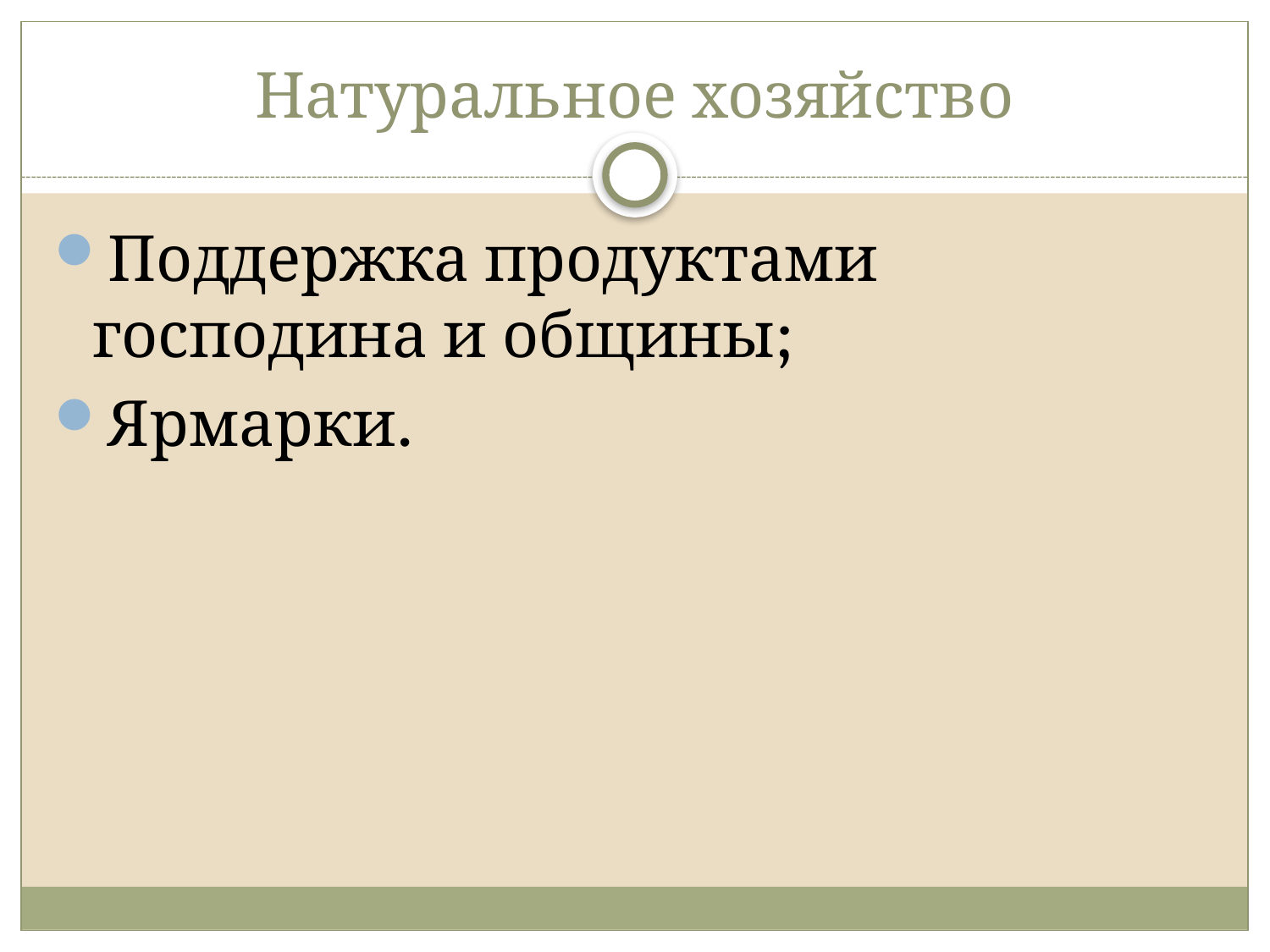

# Натуральное хозяйство
Поддержка продуктами господина и общины;
Ярмарки.